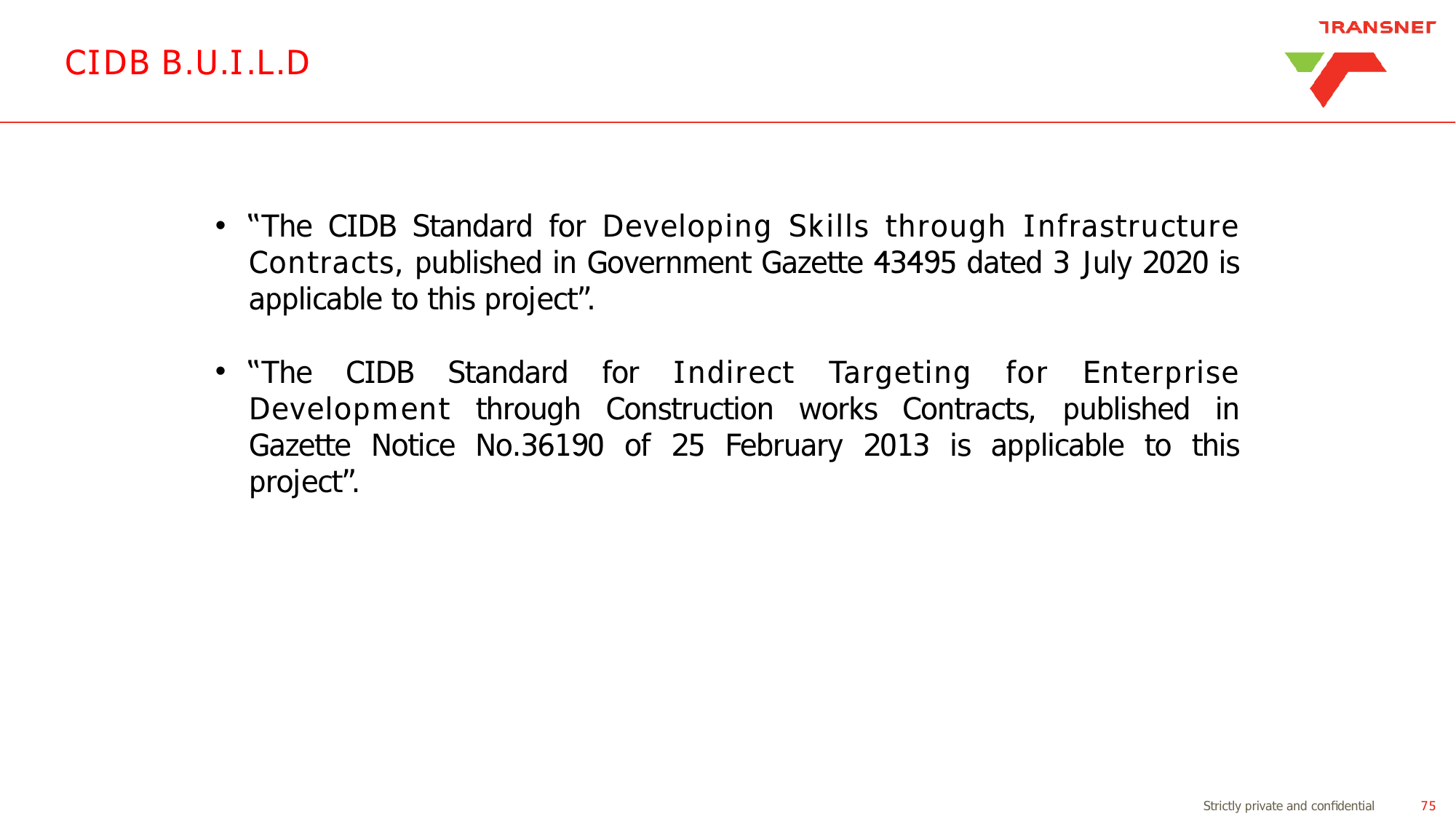

# CIDB B.U.I.L.D
“The CIDB Standard for Developing Skills through Infrastructure Contracts, published in Government Gazette 43495 dated 3 July 2020 is applicable to this project”.

“The CIDB Standard for Indirect Targeting for Enterprise Development through Construction works Contracts, published in Gazette Notice No.36190 of 25 February 2013 is applicable to this project”.